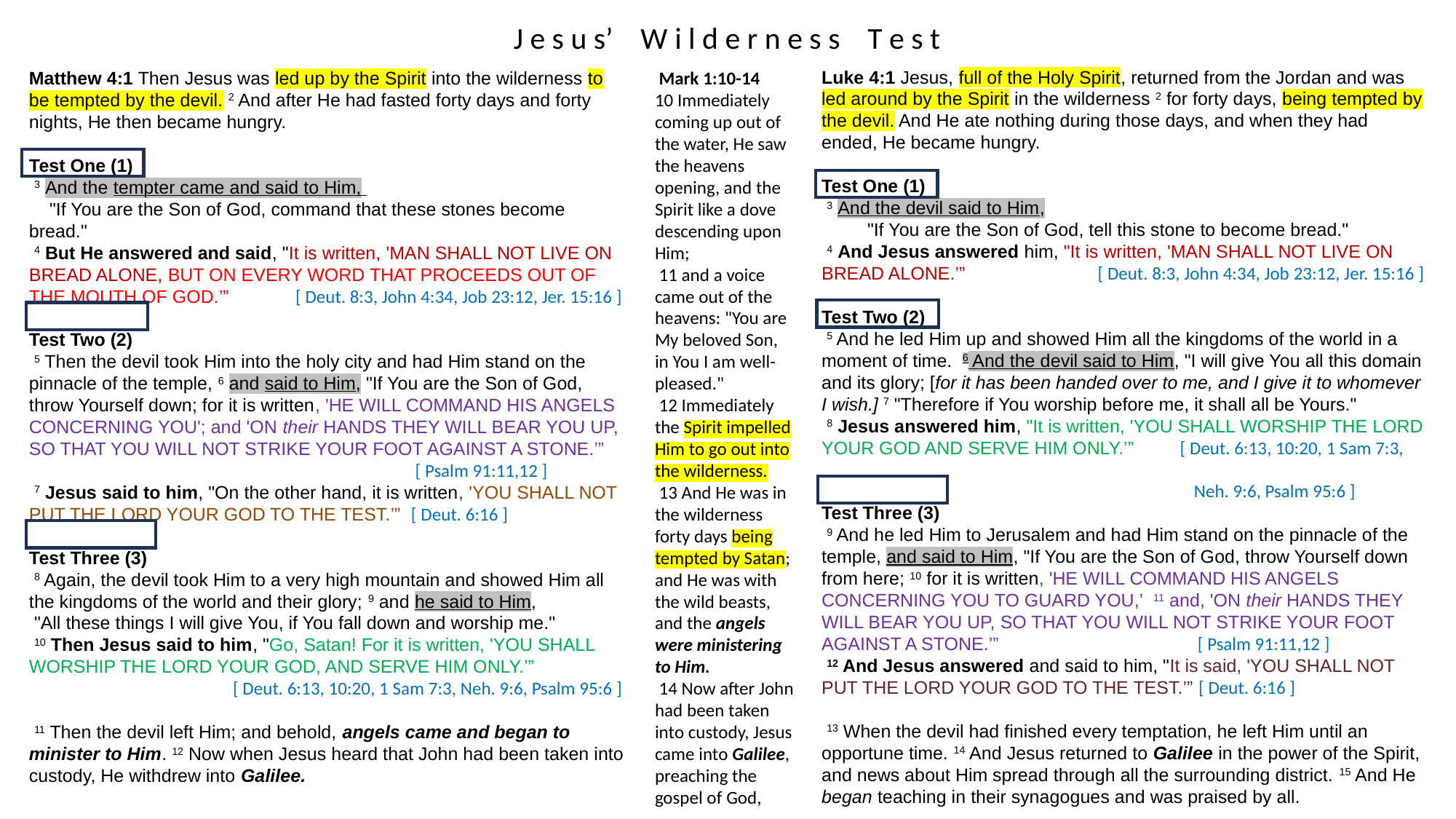

J e s u s’    W i l d e r n e s s    T e s t
Luke 4:1 Jesus, full of the Holy Spirit, returned from the Jordan and was led around by the Spirit in the wilderness 2 for forty days, being tempted by the devil. And He ate nothing during those days, and when they had ended, He became hungry.

Test One (1)
 3 And the devil said to Him,
         "If You are the Son of God, tell this stone to become bread."
 4 And Jesus answered him, "It is written, 'MAN SHALL NOT LIVE ON BREAD ALONE.’”                          [ Deut. 8:3, John 4:34, Job 23:12, Jer. 15:16 ]

Test Two (2)
 5 And he led Him up and showed Him all the kingdoms of the world in a moment of time.  6 And the devil said to Him, "I will give You all this domain and its glory; [for it has been handed over to me, and I give it to whomever I wish.] 7 "Therefore if You worship before me, it shall all be Yours."
 8 Jesus answered him, "It is written, 'YOU SHALL WORSHIP THE LORD YOUR GOD AND SERVE HIM ONLY.’”         [ Deut. 6:13, 10:20, 1 Sam 7:3,
                                                                                         Neh. 9:6, Psalm 95:6 ]
Test Three (3)
 9 And he led Him to Jerusalem and had Him stand on the pinnacle of the temple, and said to Him, "If You are the Son of God, throw Yourself down from here; 10 for it is written, 'HE WILL COMMAND HIS ANGELS CONCERNING YOU TO GUARD YOU,’  11 and, 'ON their HANDS THEY WILL BEAR YOU UP, SO THAT YOU WILL NOT STRIKE YOUR FOOT AGAINST A STONE.’”                                       [ Psalm 91:11,12 ]
 12 And Jesus answered and said to him, "It is said, 'YOU SHALL NOT PUT THE LORD YOUR GOD TO THE TEST.’” [ Deut. 6:16 ]

 13 When the devil had finished every temptation, he left Him until an opportune time. 14 And Jesus returned to Galilee in the power of the Spirit, and news about Him spread through all the surrounding district. 15 And He began teaching in their synagogues and was praised by all.

Matthew 4:1 Then Jesus was led up by the Spirit into the wilderness to be tempted by the devil. 2 And after He had fasted forty days and forty nights, He then became hungry.

Test One (1)
 3 And the tempter came and said to Him,
    "If You are the Son of God, command that these stones become bread."
 4 But He answered and said, "It is written, 'MAN SHALL NOT LIVE ON BREAD ALONE, BUT ON EVERY WORD THAT PROCEEDS OUT OF THE MOUTH OF GOD.’”             [ Deut. 8:3, John 4:34, Job 23:12, Jer. 15:16 ]

Test Two (2)
 5 Then the devil took Him into the holy city and had Him stand on the pinnacle of the temple, 6 and said to Him, "If You are the Son of God, throw Yourself down; for it is written, 'HE WILL COMMAND HIS ANGELS CONCERNING YOU'; and 'ON their HANDS THEY WILL BEAR YOU UP, SO THAT YOU WILL NOT STRIKE YOUR FOOT AGAINST A STONE.’”
			              [ Psalm 91:11,12 ]
 7 Jesus said to him, "On the other hand, it is written, 'YOU SHALL NOT PUT THE LORD YOUR GOD TO THE TEST.’”  [ Deut. 6:16 ]

Test Three (3)
 8 Again, the devil took Him to a very high mountain and showed Him all the kingdoms of the world and their glory; 9 and he said to Him,
 "All these things I will give You, if You fall down and worship me."
 10 Then Jesus said to him, "Go, Satan! For it is written, 'YOU SHALL WORSHIP THE LORD YOUR GOD, AND SERVE HIM ONLY.’”
                                        [ Deut. 6:13, 10:20, 1 Sam 7:3, Neh. 9:6, Psalm 95:6 ]

 11 Then the devil left Him; and behold, angels came and began to minister to Him. 12 Now when Jesus heard that John had been taken into custody, He withdrew into Galilee.

 Mark 1:10-14
10 Immediately coming up out of the water, He saw the heavens opening, and the Spirit like a dove descending upon Him;
 11 and a voice came out of the heavens: "You are My beloved Son, in You I am well-pleased."
 12 Immediately the Spirit impelled Him to go out into the wilderness.
 13 And He was in the wilderness forty days being tempted by Satan; and He was with the wild beasts, and the angels were ministering to Him.
 14 Now after John had been taken into custody, Jesus came into Galilee, preaching the gospel of God,